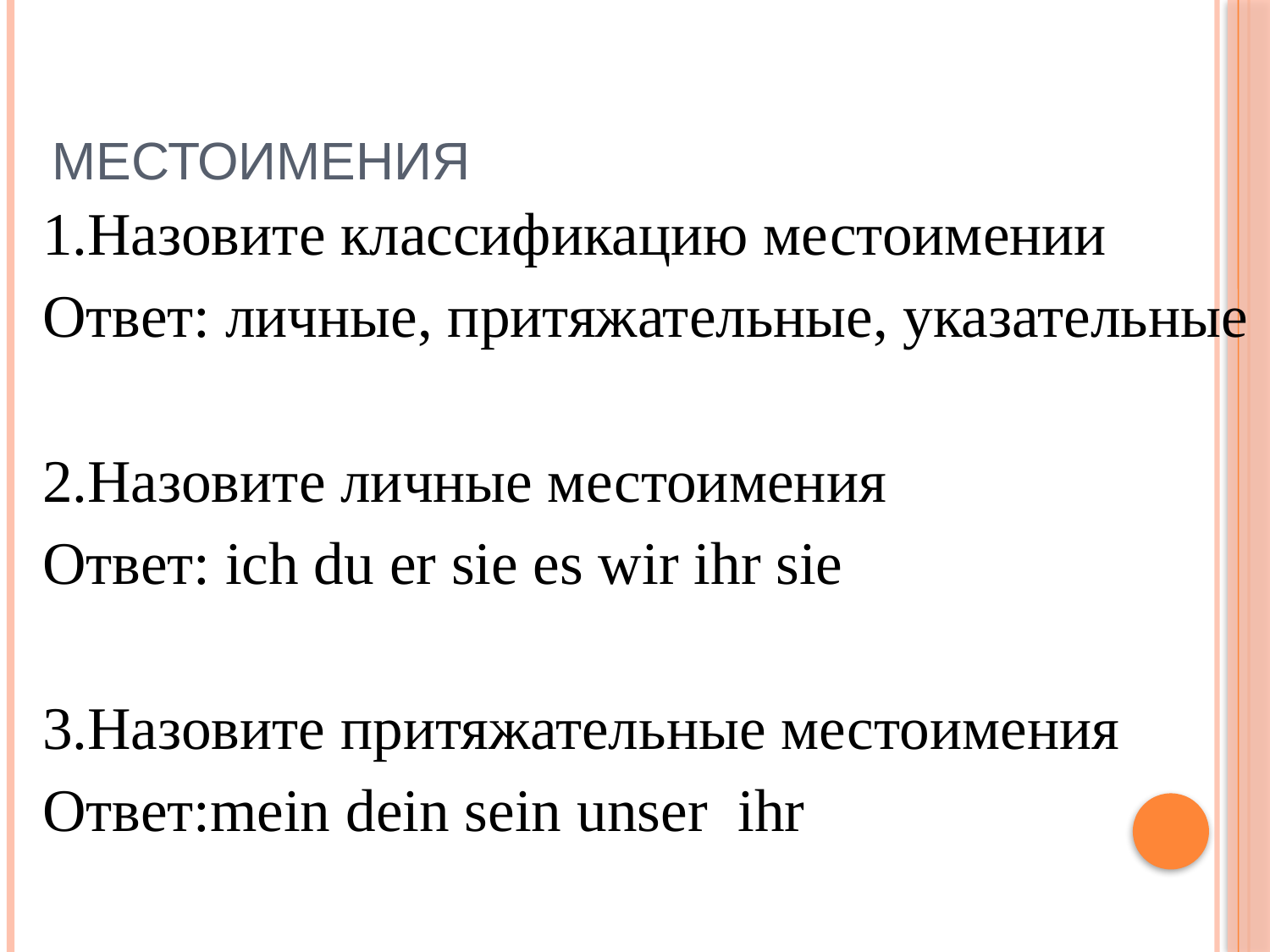

# Местоимения
1.Назовите классификацию местоимении
Ответ: личные, притяжательные, указательные

2.Назовите личные местоимения
Ответ: ich du er sie es wir ihr sie

3.Назовите притяжательные местоимения
Ответ:mein dein sein unser  ihr